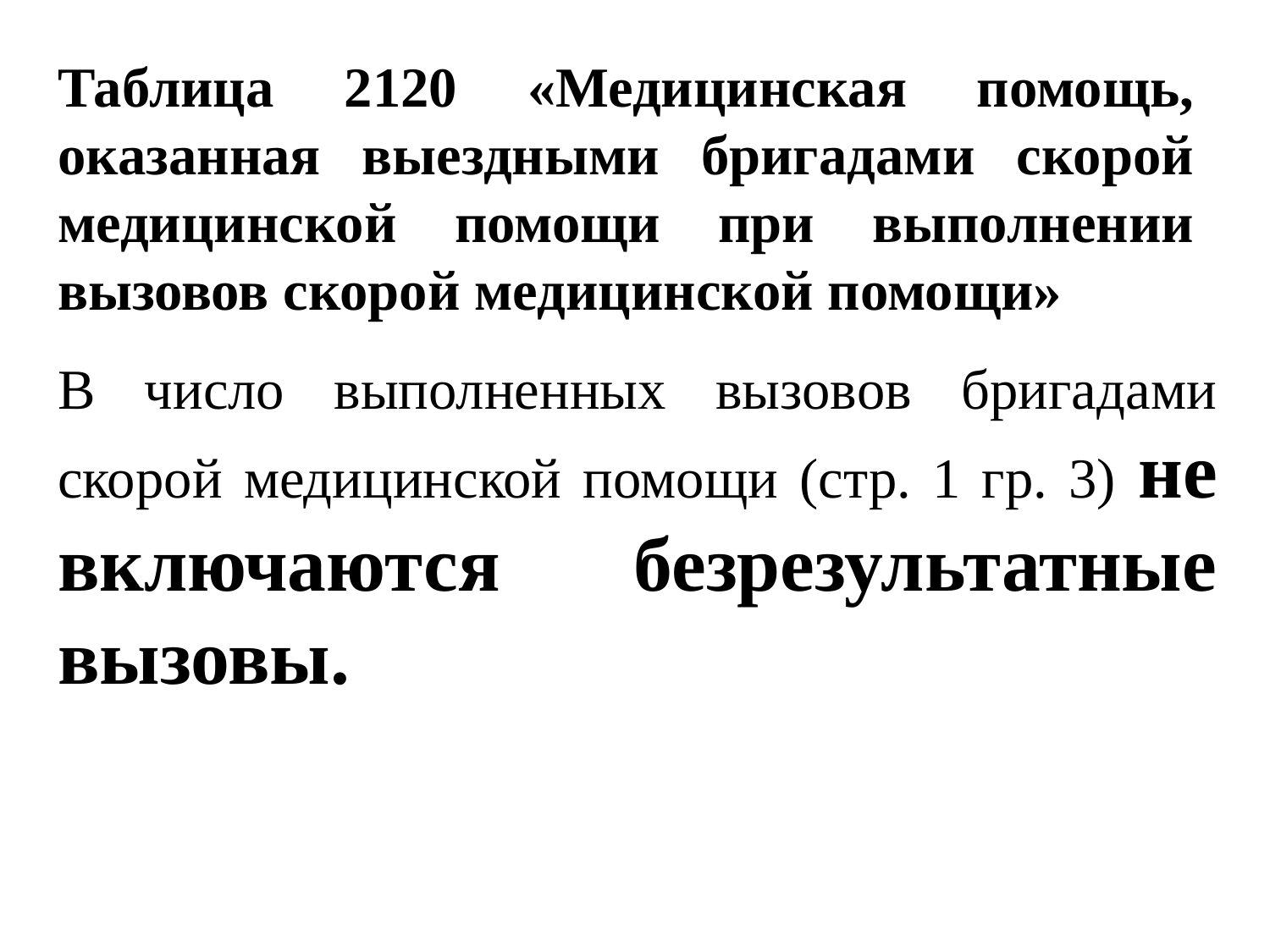

# Таблица 2120 «Медицинская помощь, оказанная выездными бригадами скорой медицинской помощи при выполнении вызовов скорой медицинской помощи»
В число выполненных вызовов бригадами скорой медицинской помощи (стр. 1 гр. 3) не включаются безрезультатные вызовы.